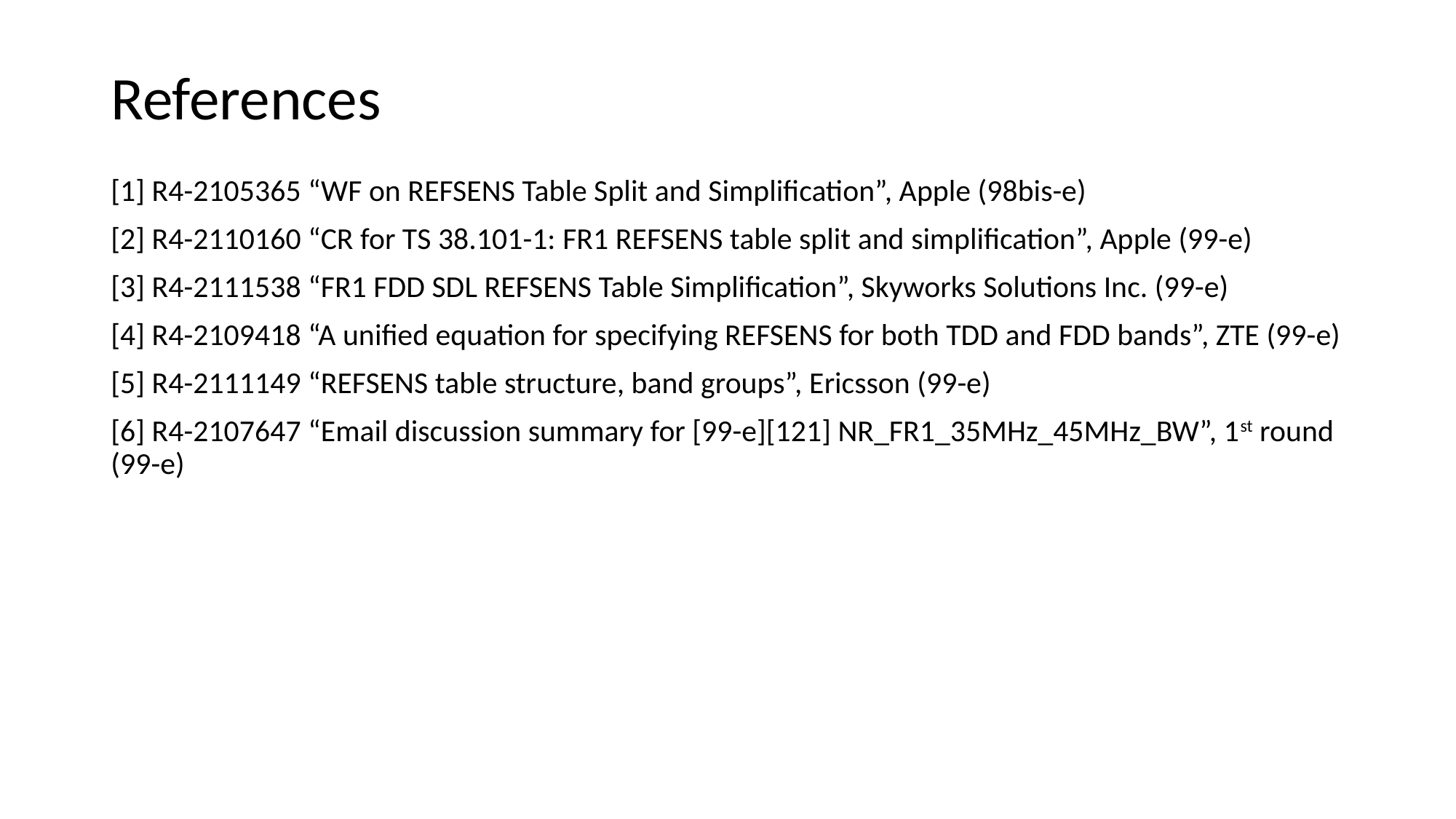

# References
[1] R4-2105365 “WF on REFSENS Table Split and Simplification”, Apple (98bis-e)
[2] R4-2110160 “CR for TS 38.101-1: FR1 REFSENS table split and simplification”, Apple (99-e)
[3] R4-2111538 “FR1 FDD SDL REFSENS Table Simplification”, Skyworks Solutions Inc. (99-e)
[4] R4-2109418 “A unified equation for specifying REFSENS for both TDD and FDD bands”, ZTE (99-e)
[5] R4-2111149 “REFSENS table structure, band groups”, Ericsson (99-e)
[6] R4-2107647 “Email discussion summary for [99-e][121] NR_FR1_35MHz_45MHz_BW”, 1st round (99-e)